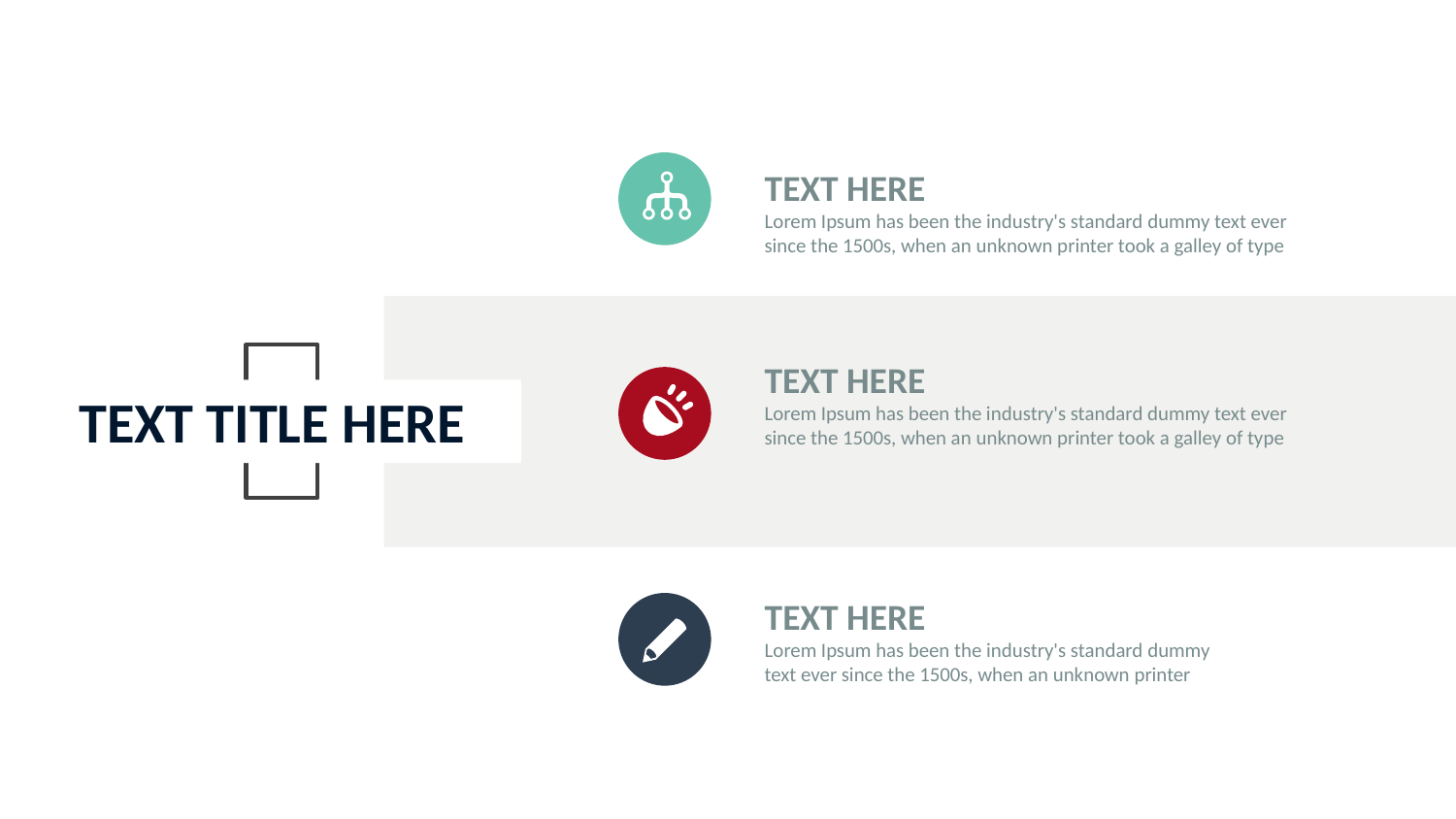

TEXT HERE
Lorem Ipsum has been the industry's standard dummy text ever since the 1500s, when an unknown printer took a galley of type

TEXT TITLE HERE

TEXT HERE
Lorem Ipsum has been the industry's standard dummy text ever since the 1500s, when an unknown printer took a galley of type

TEXT HERE
Lorem Ipsum has been the industry's standard dummy text ever since the 1500s, when an unknown printer